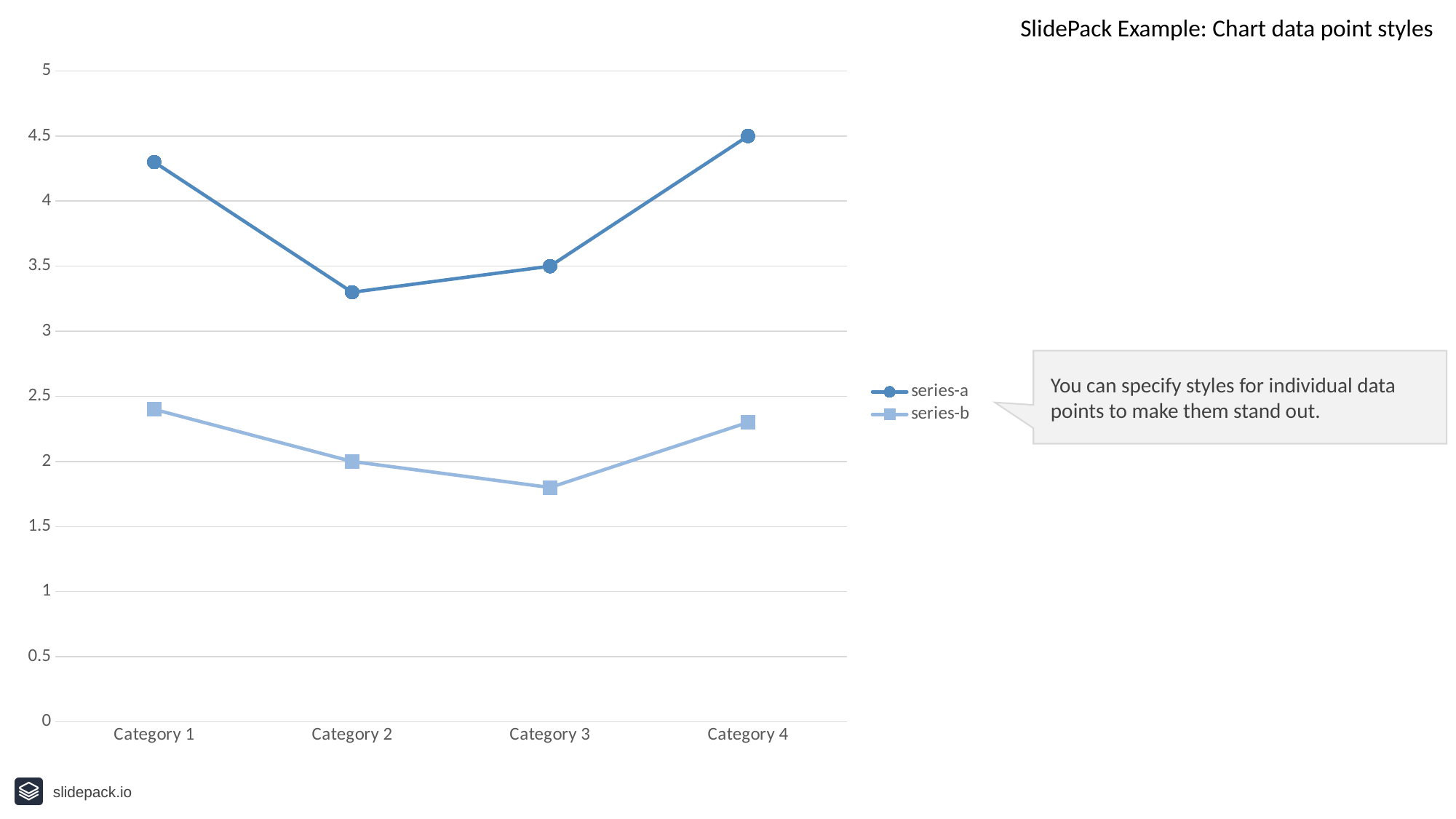

SlidePack Example: Chart data point styles

### Chart

| Category | series-a | series-b |
|---|---|---|
| Category 1 | 4.3 | 2.4 |
| Category 2 | 3.3 | 2.0 |
| Category 3 | 3.5 | 1.8 |
| Category 4 | 4.5 | 2.3 |
You can specify styles for individual data points to make them stand out.